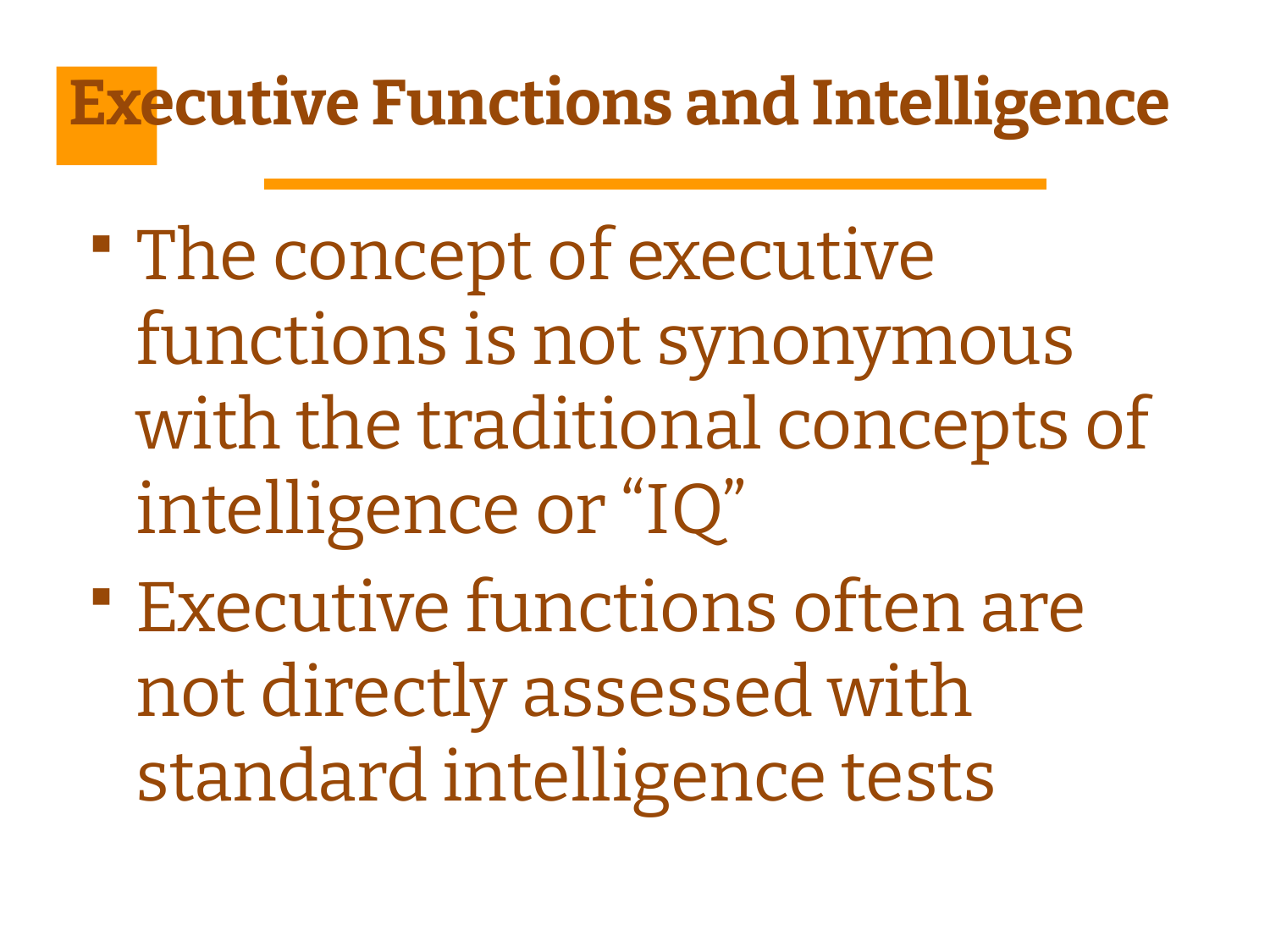

# Executive Functions and Intelligence

The concept of executive functions is not synonymous with the traditional concepts of intelligence or “IQ”
Executive functions often are not directly assessed with standard intelligence tests